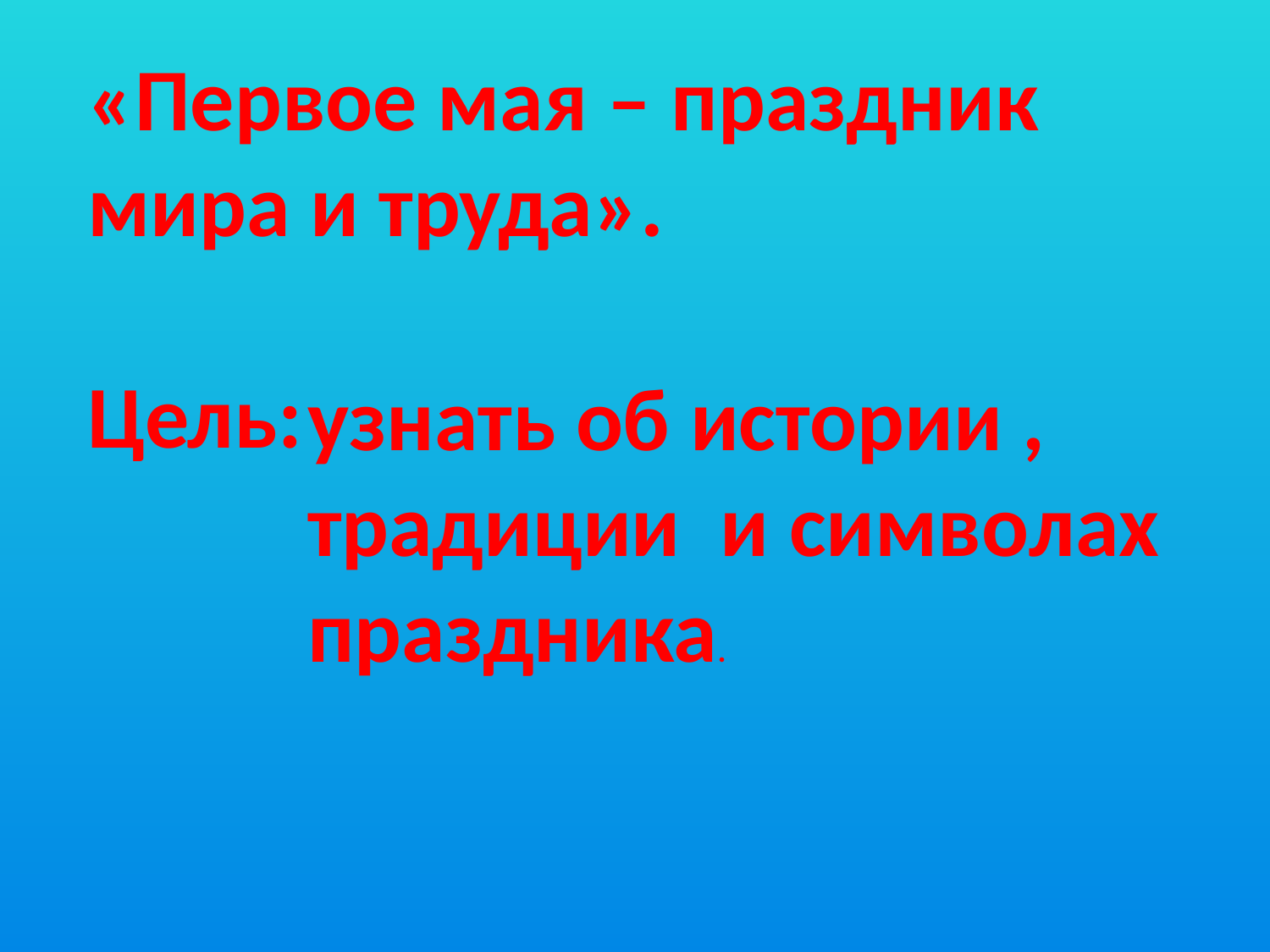

«Первое мая – праздник мира и труда».

Цель:
узнать об истории , традиции  и символах праздника.